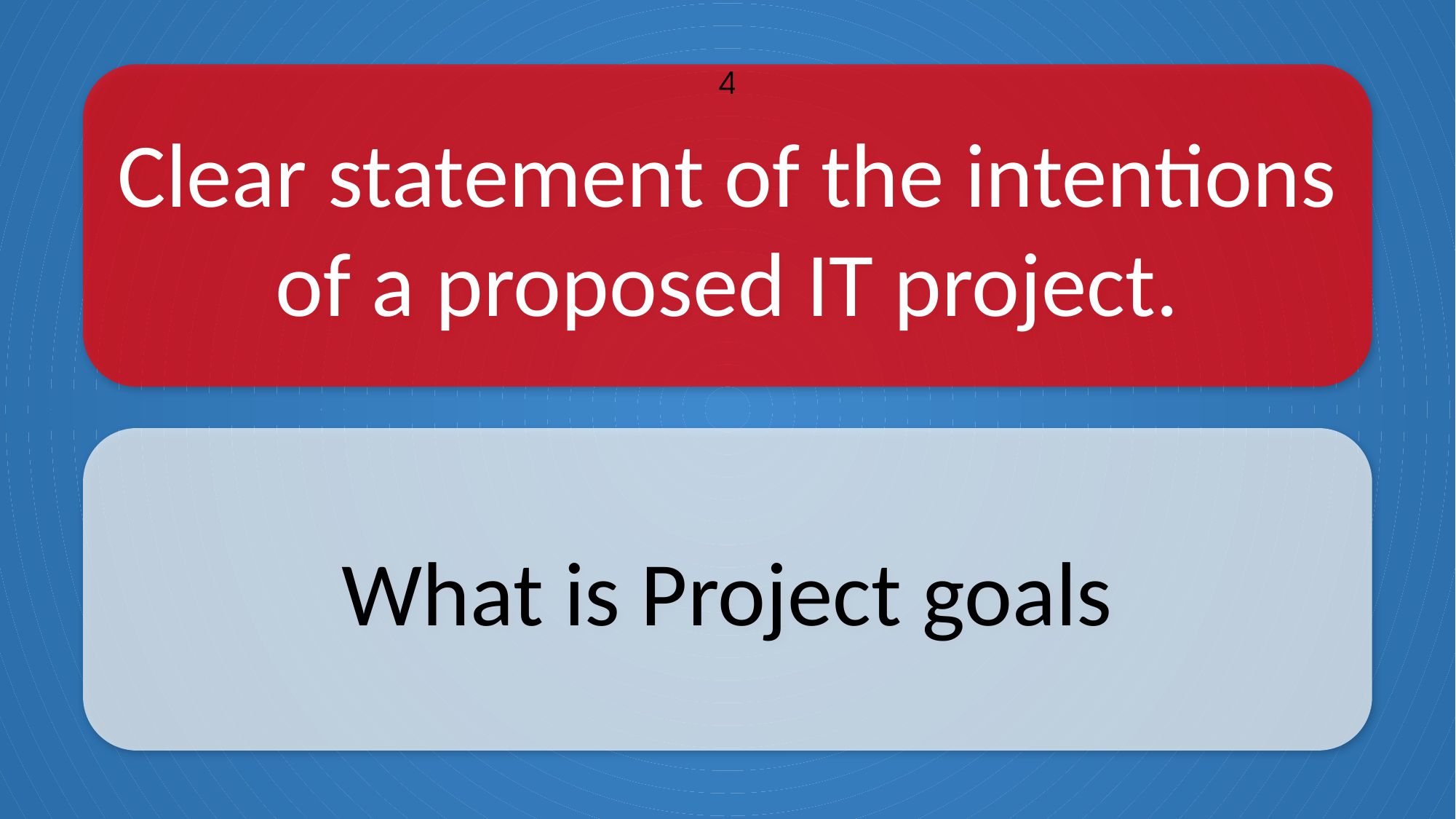

Clear statement of the intentions of a proposed IT project.
4
What is Project goals